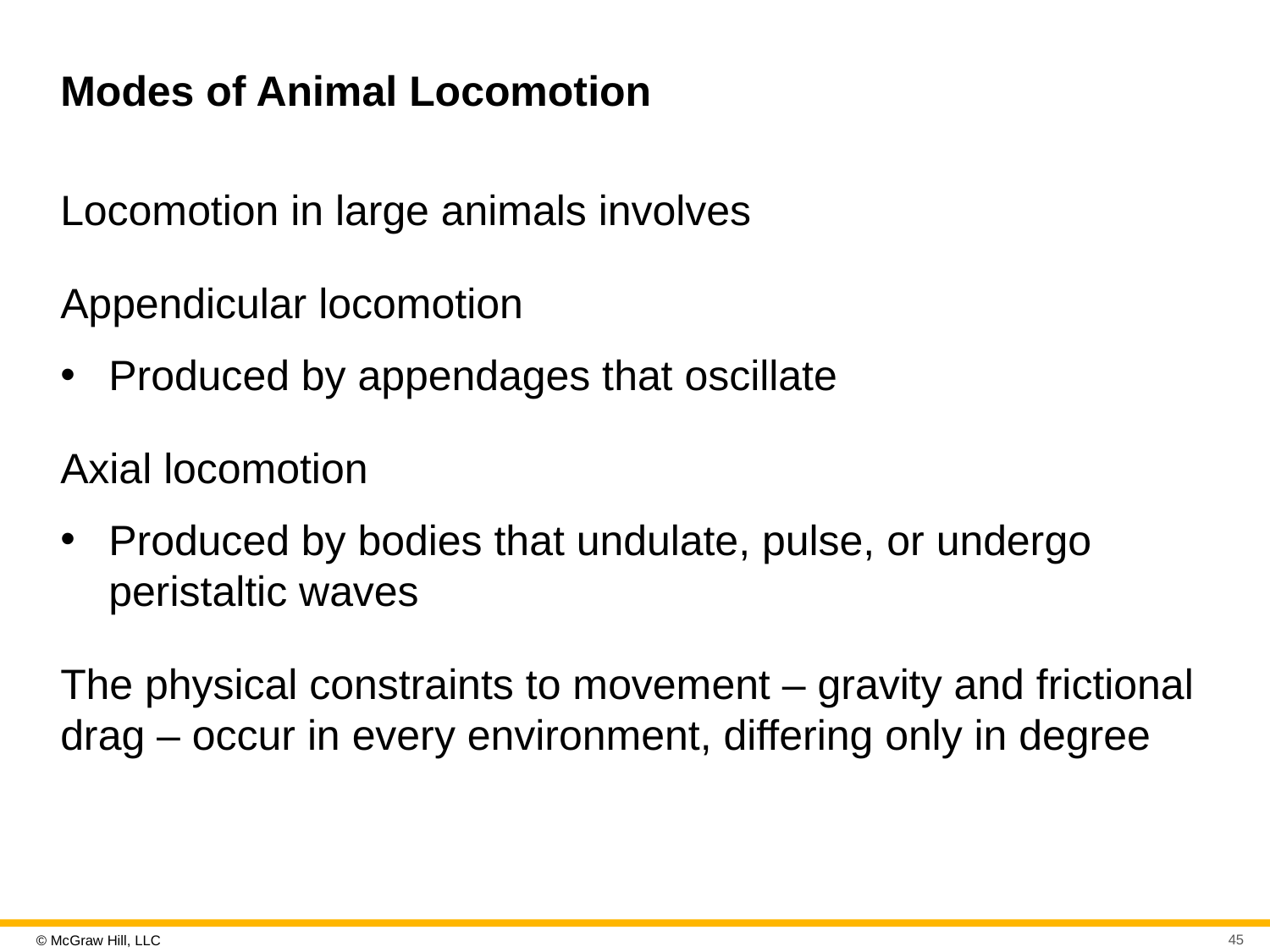

# Modes of Animal Locomotion
Locomotion in large animals involves
Appendicular locomotion
Produced by appendages that oscillate
Axial locomotion
Produced by bodies that undulate, pulse, or undergo peristaltic waves
The physical constraints to movement – gravity and frictional drag – occur in every environment, differing only in degree
45